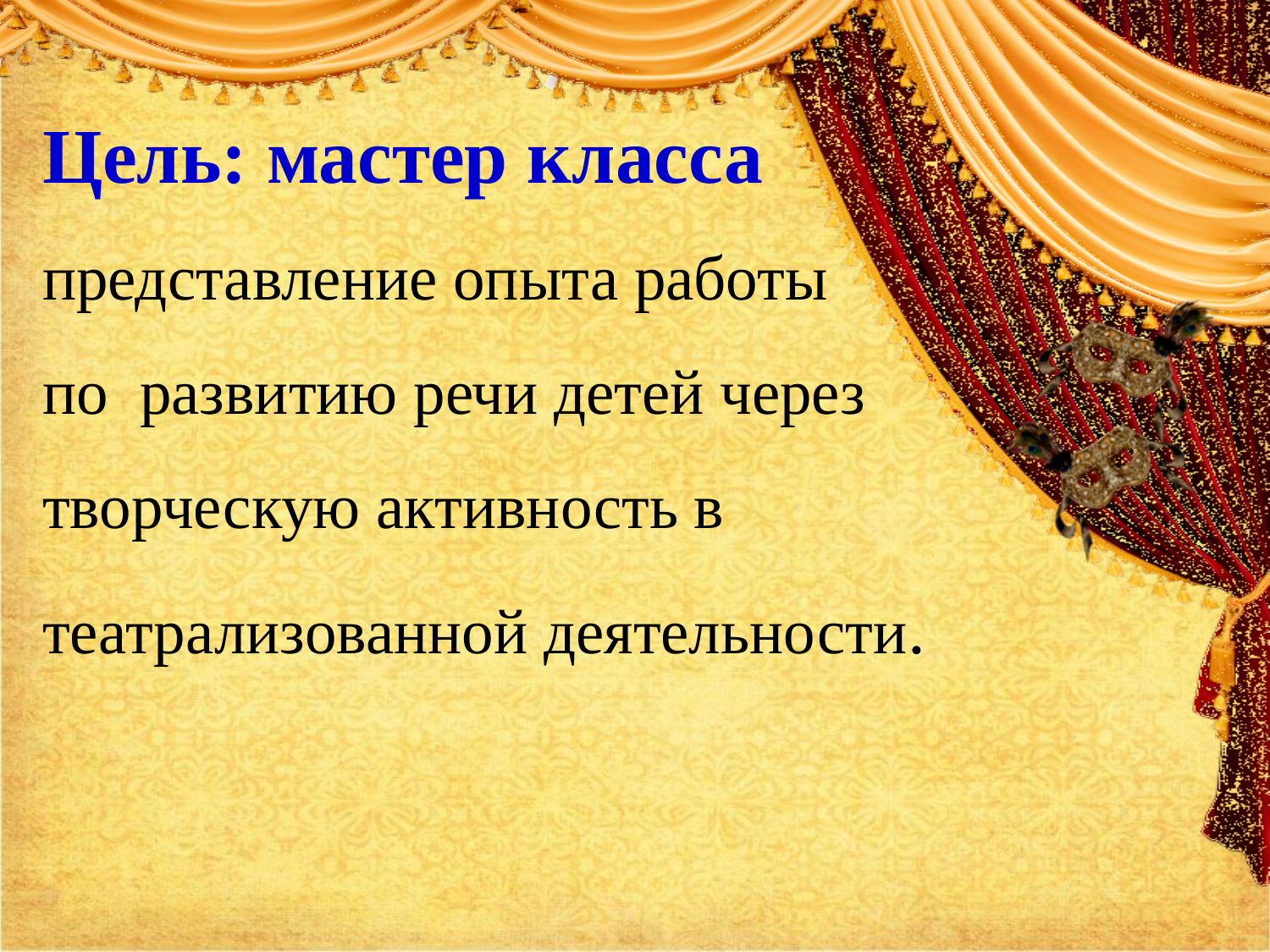

Цель: мастер класса
представление опыта работы по  развитию речи детей через творческую активность в театрализованной деятельности.